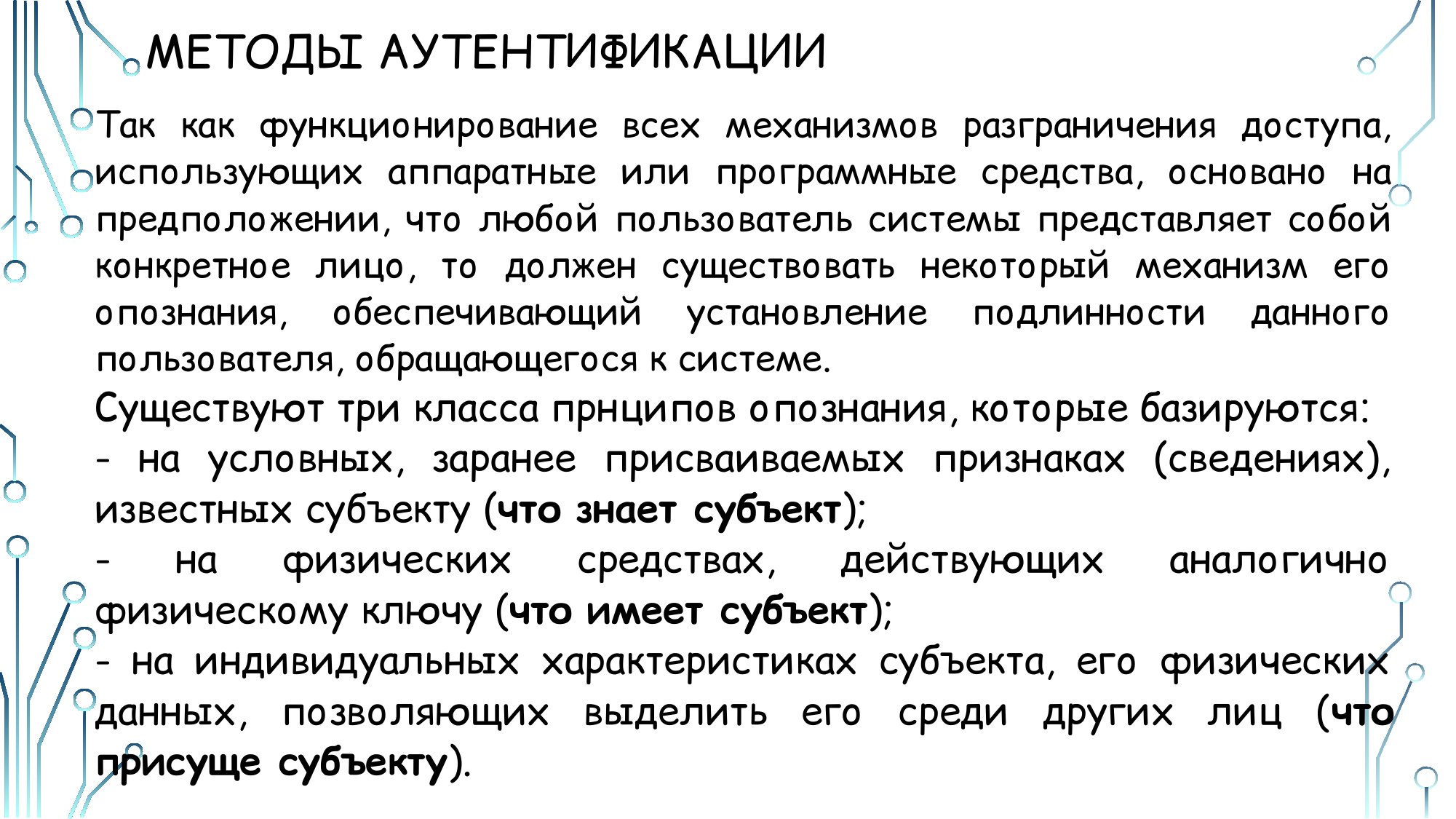

# Методы аутентификации
Так как функционирование всех механизмов разграничения доступа, использующих аппаратные или программные средства, основано на предположении, что любой пользователь системы представляет собой конкретное лицо, то должен существовать некоторый механизм его опознания, обеспечивающий установление подлинности данного пользователя, обращающегося к системе.
Существуют три класса прнципов опознания, которые базируются:
- на условных, заранее присваиваемых признаках (сведениях), известных субъекту (что знает субъект);
- на физических средствах, действующих аналогично физическому ключу (что имеет субъект);
- на индивидуальных характеристиках субъекта, его физических данных, позволяющих выделить его среди других лиц (что присуще субъекту).